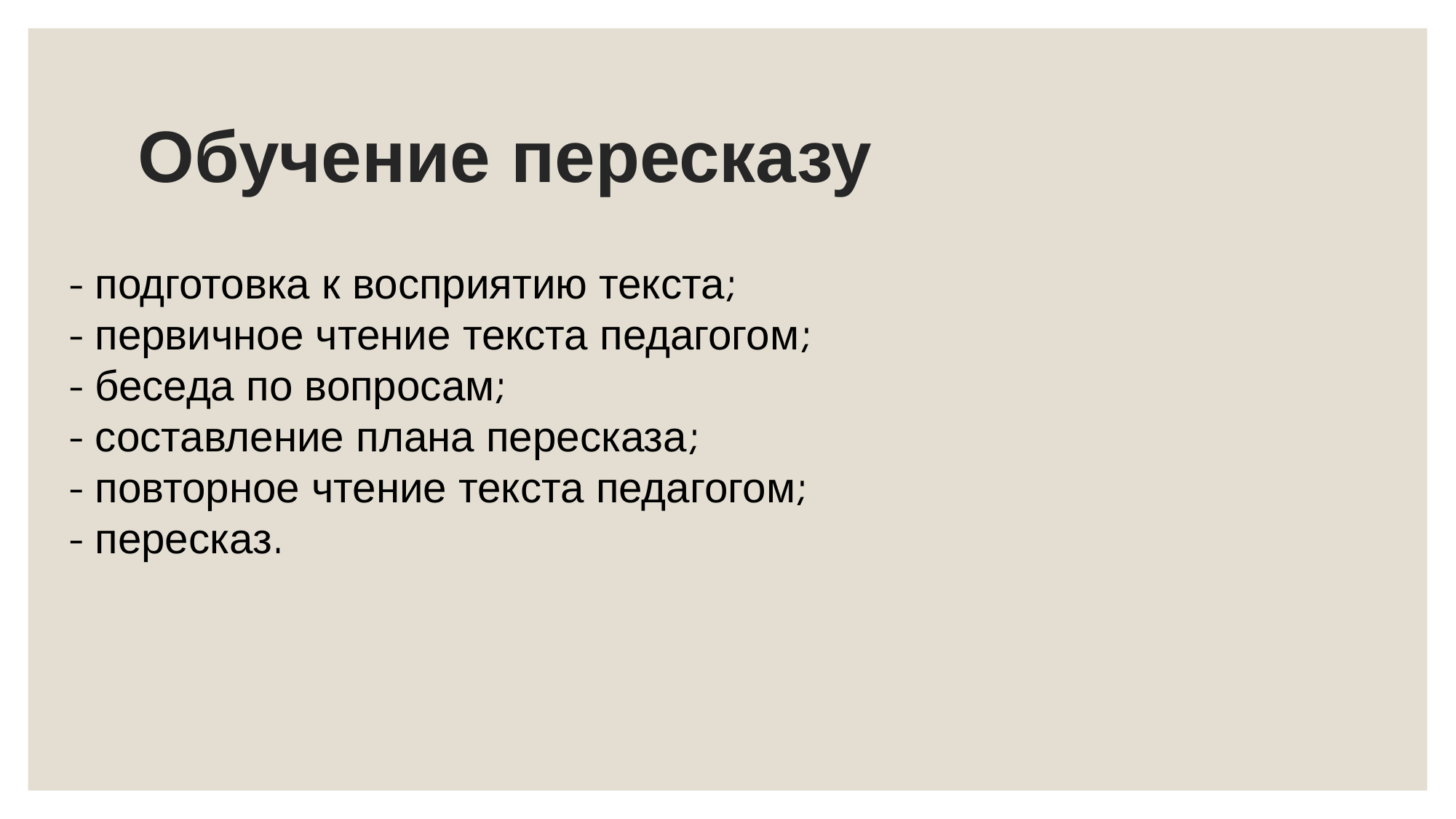

# Обучение пересказу
- подготовка к восприятию текста;
- первичное чтение текста педагогом;
- беседа по вопросам;
- составление плана пересказа;
- повторное чтение текста педагогом;
- пересказ.